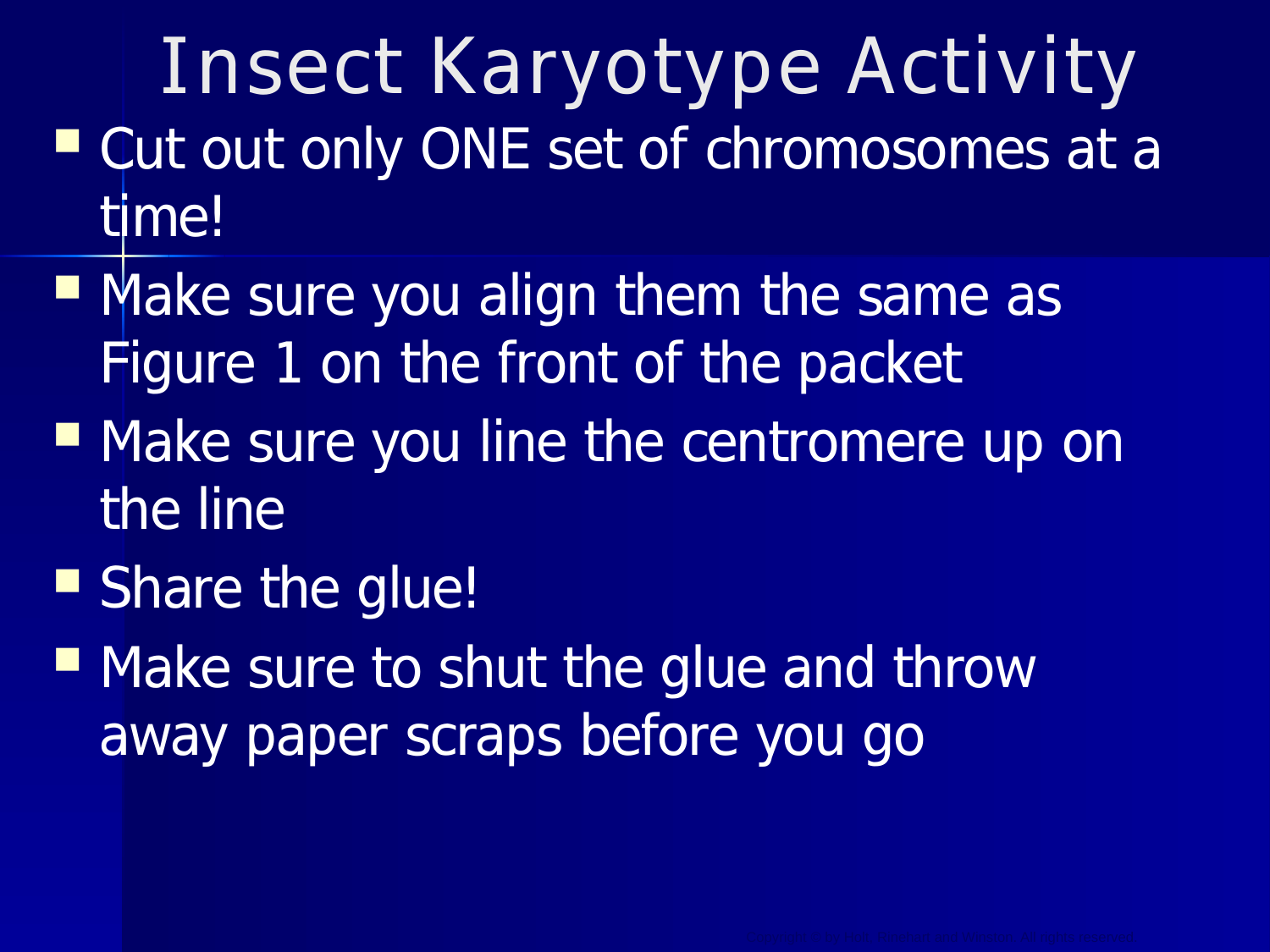

# Insect Karyotype Activity
Cut out only ONE set of chromosomes at a time!
Make sure you align them the same as Figure 1 on the front of the packet
Make sure you line the centromere up on the line
Share the glue!
Make sure to shut the glue and throw away paper scraps before you go